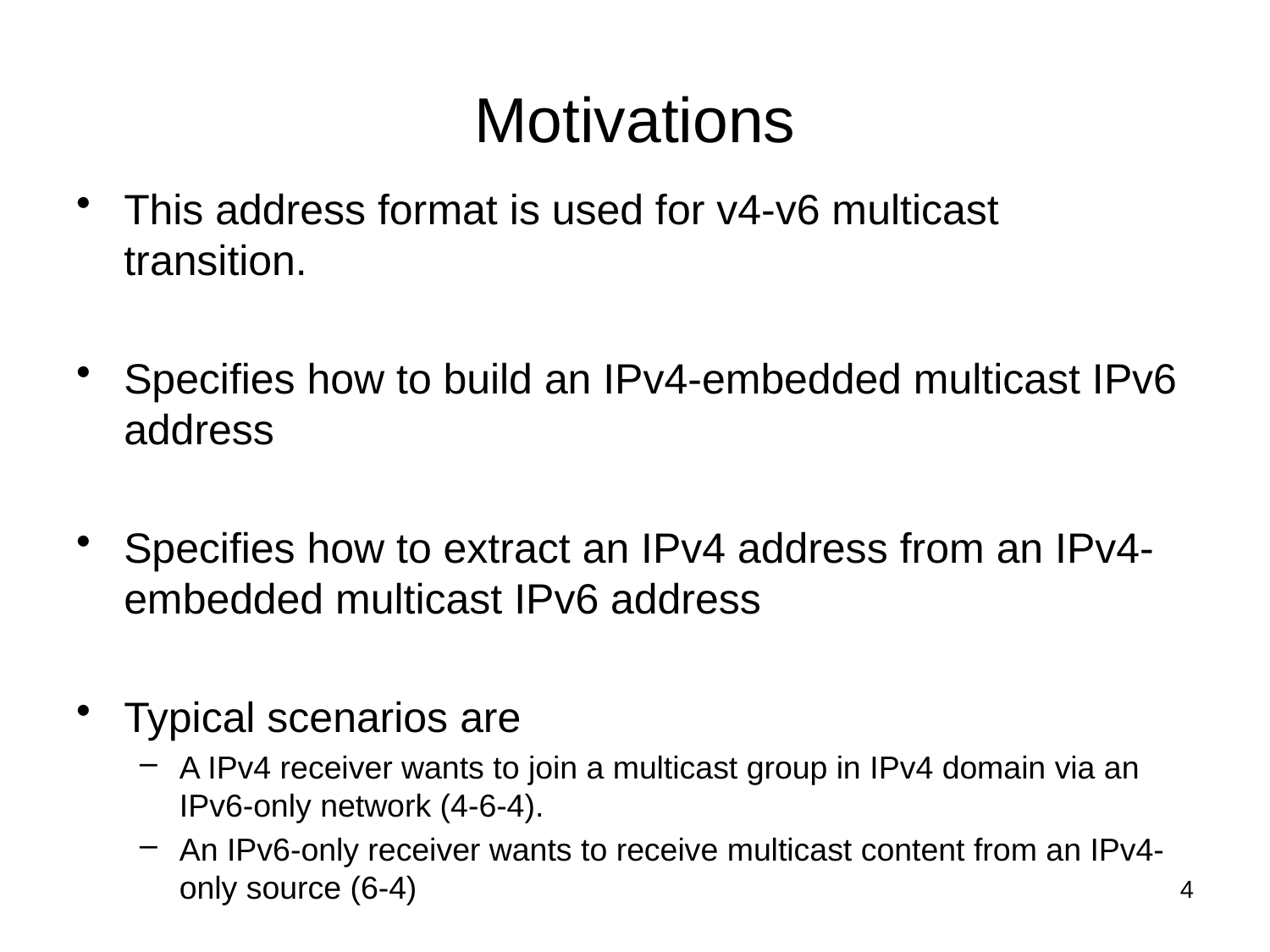

# Motivations
This address format is used for v4-v6 multicast transition.

Specifies how to build an IPv4-embedded multicast IPv6 address

Specifies how to extract an IPv4 address from an IPv4-embedded multicast IPv6 address

Typical scenarios are
A IPv4 receiver wants to join a multicast group in IPv4 domain via an IPv6-only network (4-6-4).
An IPv6-only receiver wants to receive multicast content from an IPv4-only source (6-4)
4